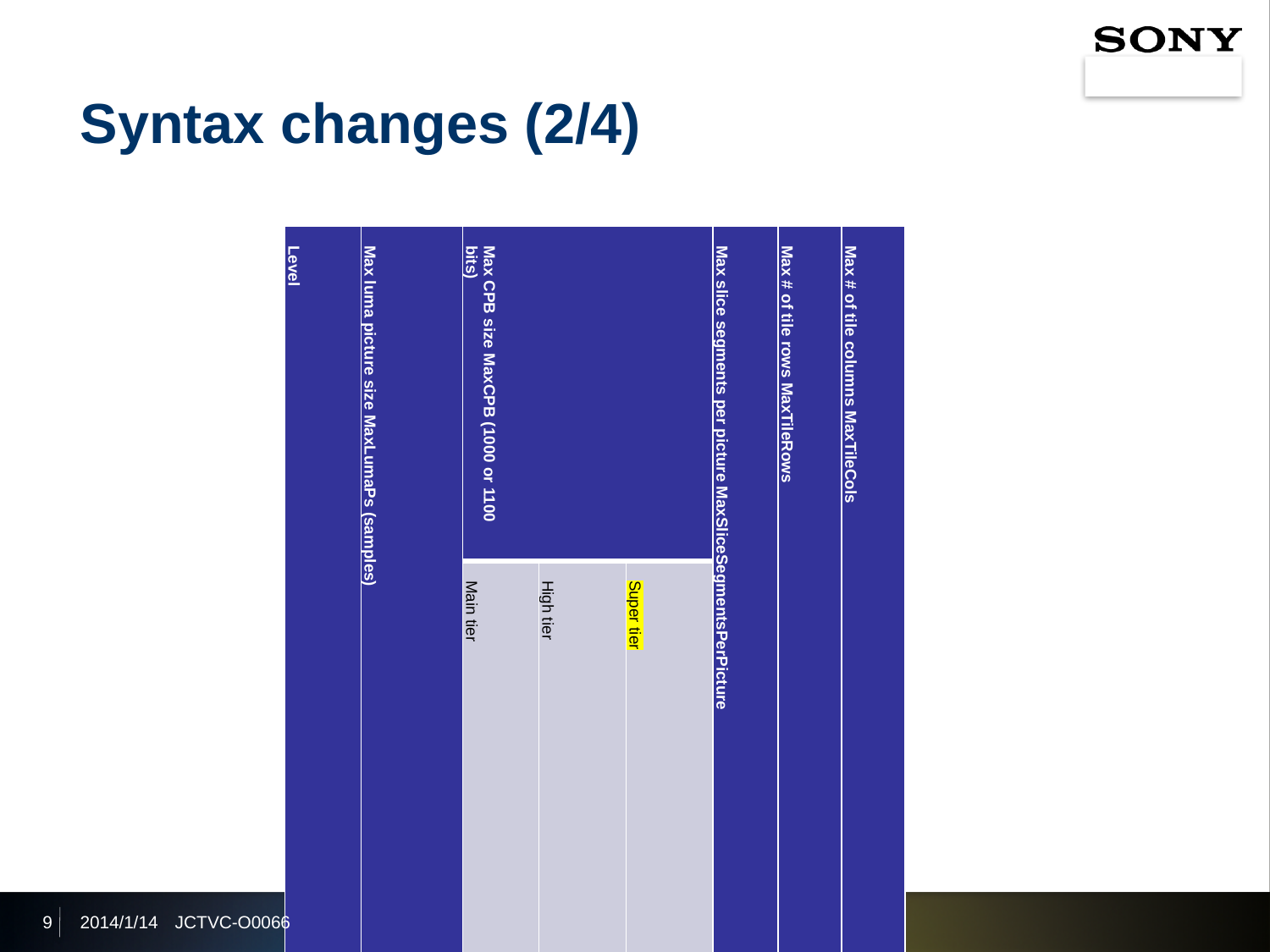

# Syntax changes (2/4)
| Level | Max luma picture size MaxLumaPs (samples) | Max CPB size MaxCPB (1000 or 1100 bits) |  |  | Max slice segments per picture MaxSliceSegmentsPerPicture | Max # of tile rows MaxTileRows | Max # of tile columns MaxTileCols |
| --- | --- | --- | --- | --- | --- | --- | --- |
|  |  | Main tier | High tier | Super tier |  |  |  |
| 1 | 36 864 | 350 | - | - | 16 | 1 | 1 |
| 2 | 122 880 | 1 500 | - | - | 16 | 1 | 1 |
| 2.1 | 245 760 | 3 000 | - | - | 20 | 1 | 1 |
| 3 | 552 960 | 6 000 | - | - | 30 | 2 | 2 |
| 3.1 | 983 040 | 10 000 | - | - | 40 | 3 | 3 |
| 4 | 2 228 224 | 12 000 | 30 000 | 120 000 | 75 | 5 | 5 |
| 4.1 | 2 228 224 | 20 000 | 50 000 | 200 000 | 75 | 5 | 5 |
| 5 | 8 912 896 | 25 000 | 100 000 | 400 000 | 200 | 11 | 10 |
| 5.1 | 8 912 896 | 40 000 | 160 000 | 640 000 | 200 | 11 | 10 |
| 5.2 | 8 912 896 | 60 000 | 240 000 | 960 000 | 200 | 11 | 10 |
| 6 | 35 651 584 | 60 000 | 240 000 | 960 000 | 600 | 22 | 20 |
| 6.1 | 35 651 584 | 120 000 | 480 000 | 1 920 000 | 600 | 22 | 20 |
| 6.2 | 35 651 584 | 240 000 | 800 000 | 3 200 000 | 600 | 22 | 20 |
9
2014/1/14
JCTVC-O0066